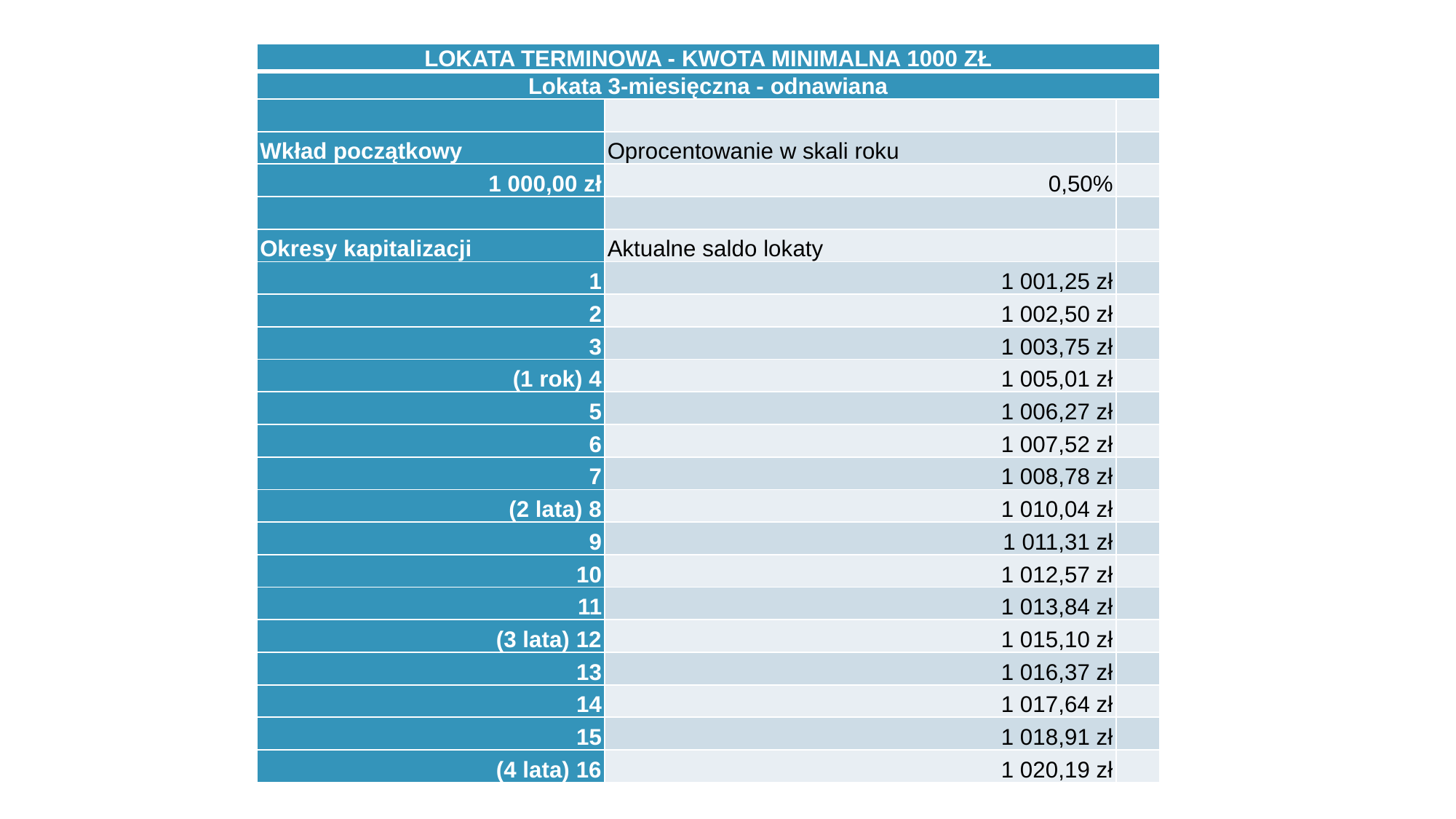

| LOKATA TERMINOWA - KWOTA MINIMALNA 1000 ZŁ |  |  |
| --- | --- | --- |
| Lokata 3-miesięczna - odnawiana |  |  |
|  |  |  |
| Wkład początkowy | Oprocentowanie w skali roku |  |
| 1 000,00 zł | 0,50% |  |
|  |  |  |
| Okresy kapitalizacji | Aktualne saldo lokaty |  |
| 1 | 1 001,25 zł |  |
| 2 | 1 002,50 zł |  |
| 3 | 1 003,75 zł |  |
| (1 rok) 4 | 1 005,01 zł |  |
| 5 | 1 006,27 zł |  |
| 6 | 1 007,52 zł |  |
| 7 | 1 008,78 zł |  |
| (2 lata) 8 | 1 010,04 zł |  |
| 9 | 1 011,31 zł |  |
| 10 | 1 012,57 zł |  |
| 11 | 1 013,84 zł |  |
| (3 lata) 12 | 1 015,10 zł |  |
| 13 | 1 016,37 zł |  |
| 14 | 1 017,64 zł |  |
| 15 | 1 018,91 zł |  |
| (4 lata) 16 | 1 020,19 zł |  |
#